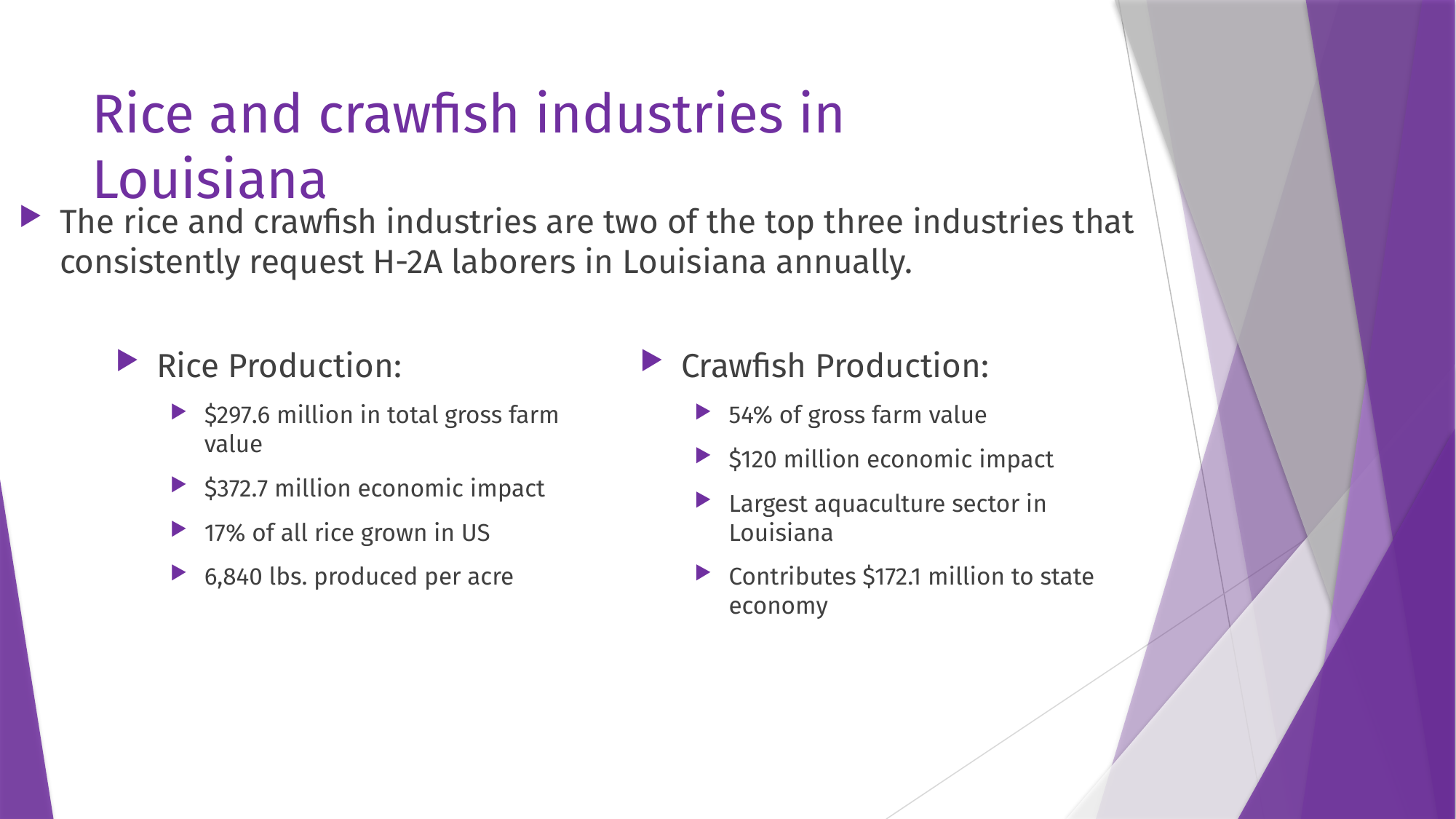

# Rice and crawfish industries in Louisiana
The rice and crawfish industries are two of the top three industries that consistently request H-2A laborers in Louisiana annually.

Rice Production:
$297.6 million in total gross farm value
$372.7 million economic impact
17% of all rice grown in US
6,840 lbs. produced per acre

Crawfish Production:
54% of gross farm value
$120 million economic impact
Largest aquaculture sector in Louisiana
Contributes $172.1 million to state economy